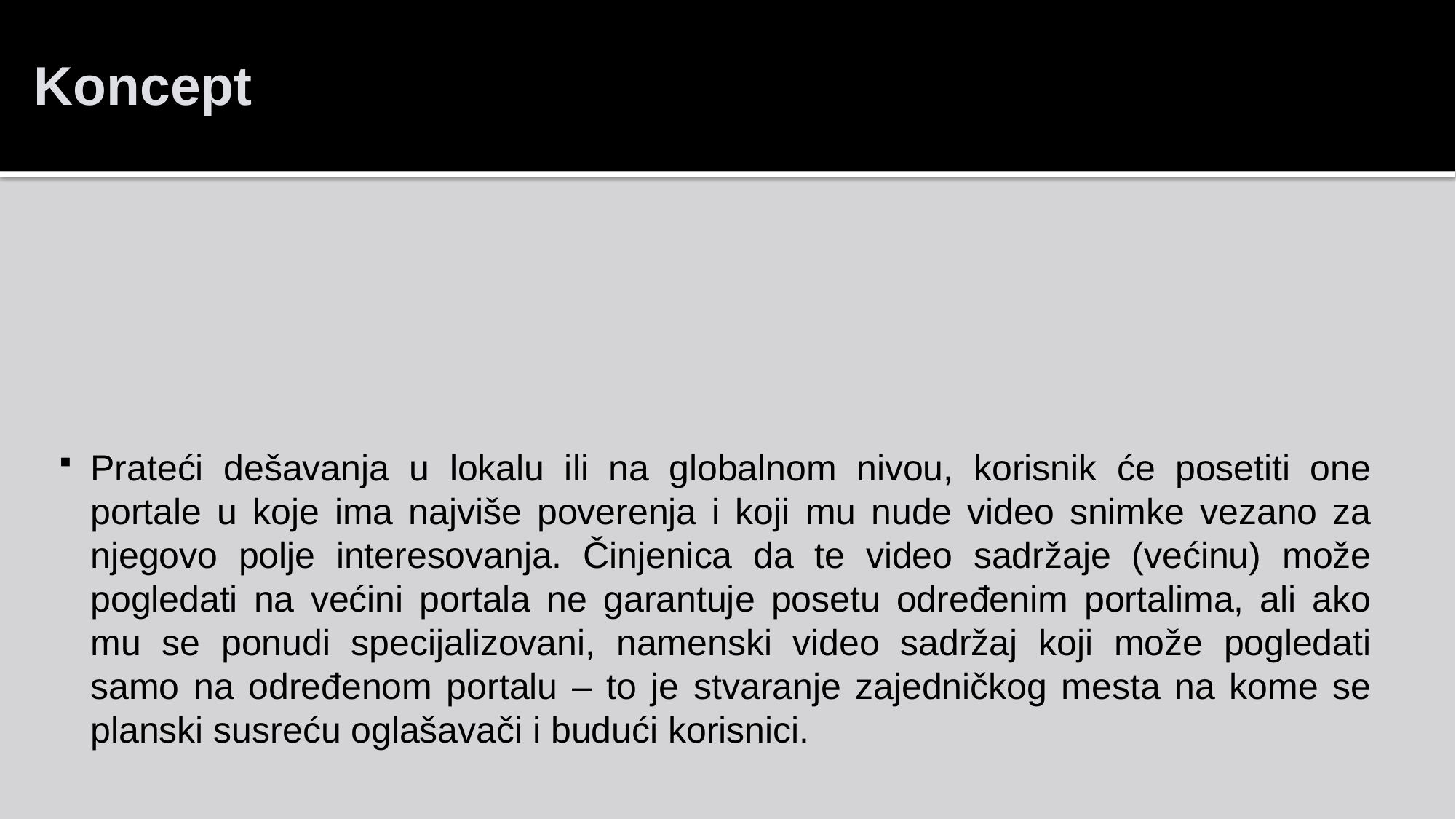

Koncept

Prateći dešavanja u lokalu ili na globalnom nivou, korisnik će posetiti one portale u koje ima najviše poverenja i koji mu nude video snimke vezano za njegovo polje interesovanja. Činjenica da te video sadržaje (većinu) može pogledati na većini portala ne garantuje posetu određenim portalima, ali ako mu se ponudi specijalizovani, namenski video sadržaj koji može pogledati samo na određenom portalu – to je stvaranje zajedničkog mesta na kome se planski susreću oglašavači i budući korisnici.